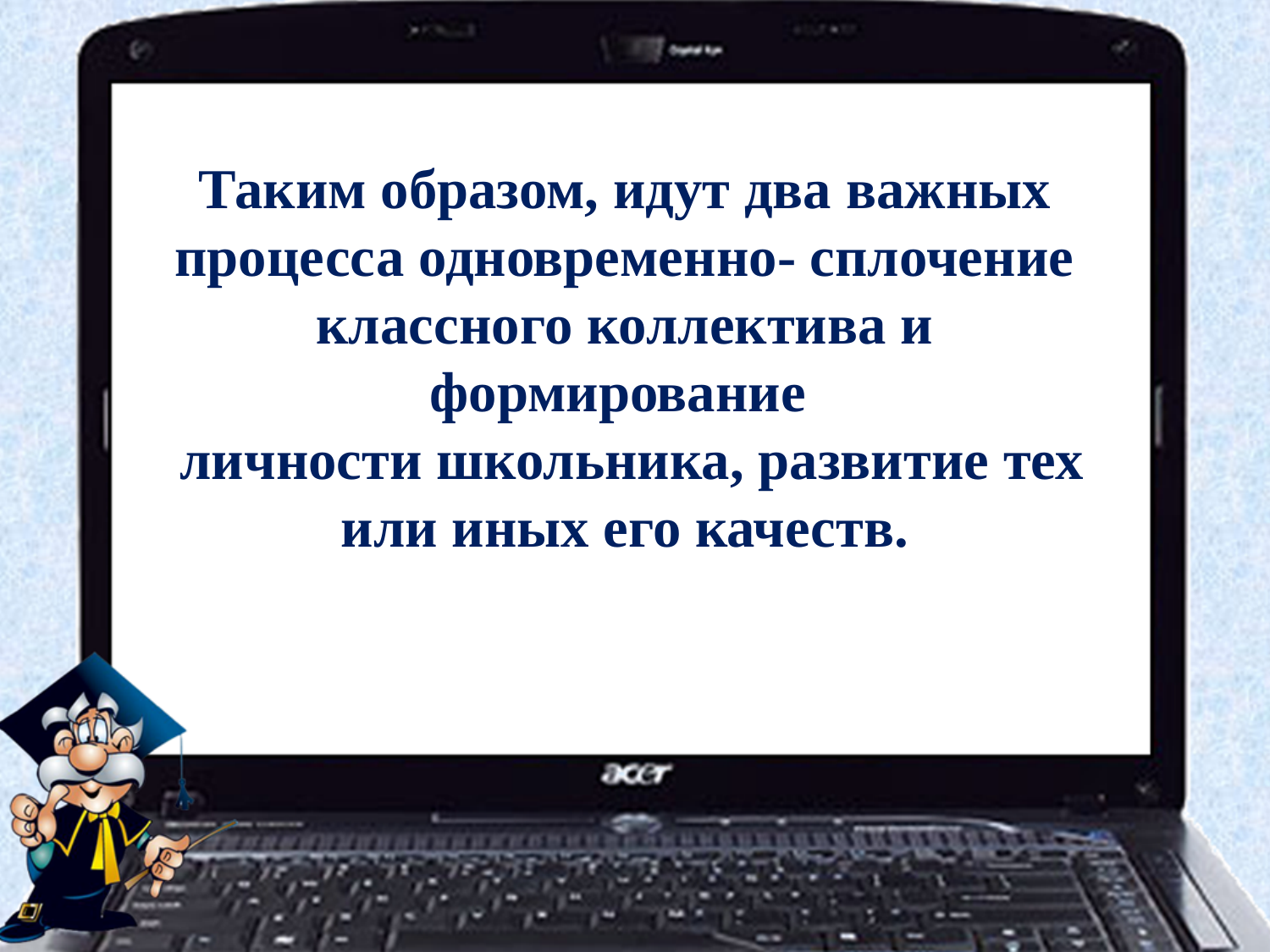

#
Таким образом, идут два важных процесса одновременно- сплочение классного коллектива и формирование
 личности школьника, развитие тех или иных его качеств.